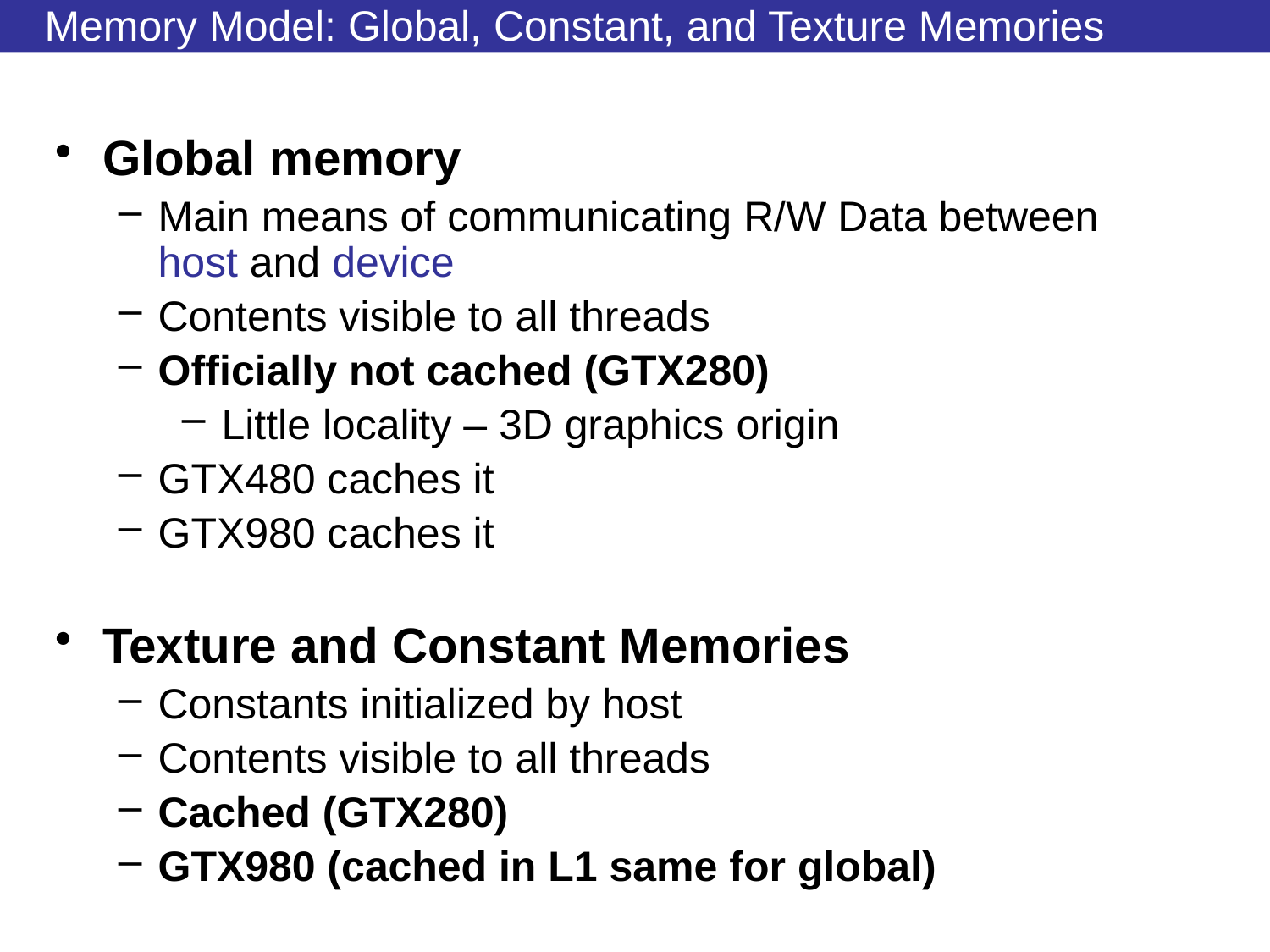

# Memory Model: Global, Constant, and Texture Memories
Global memory
Main means of communicating R/W Data between host and device
Contents visible to all threads
Officially not cached (GTX280)
Little locality – 3D graphics origin
GTX480 caches it
GTX980 caches it

Texture and Constant Memories
Constants initialized by host
Contents visible to all threads
Cached (GTX280)
GTX980 (cached in L1 same for global)